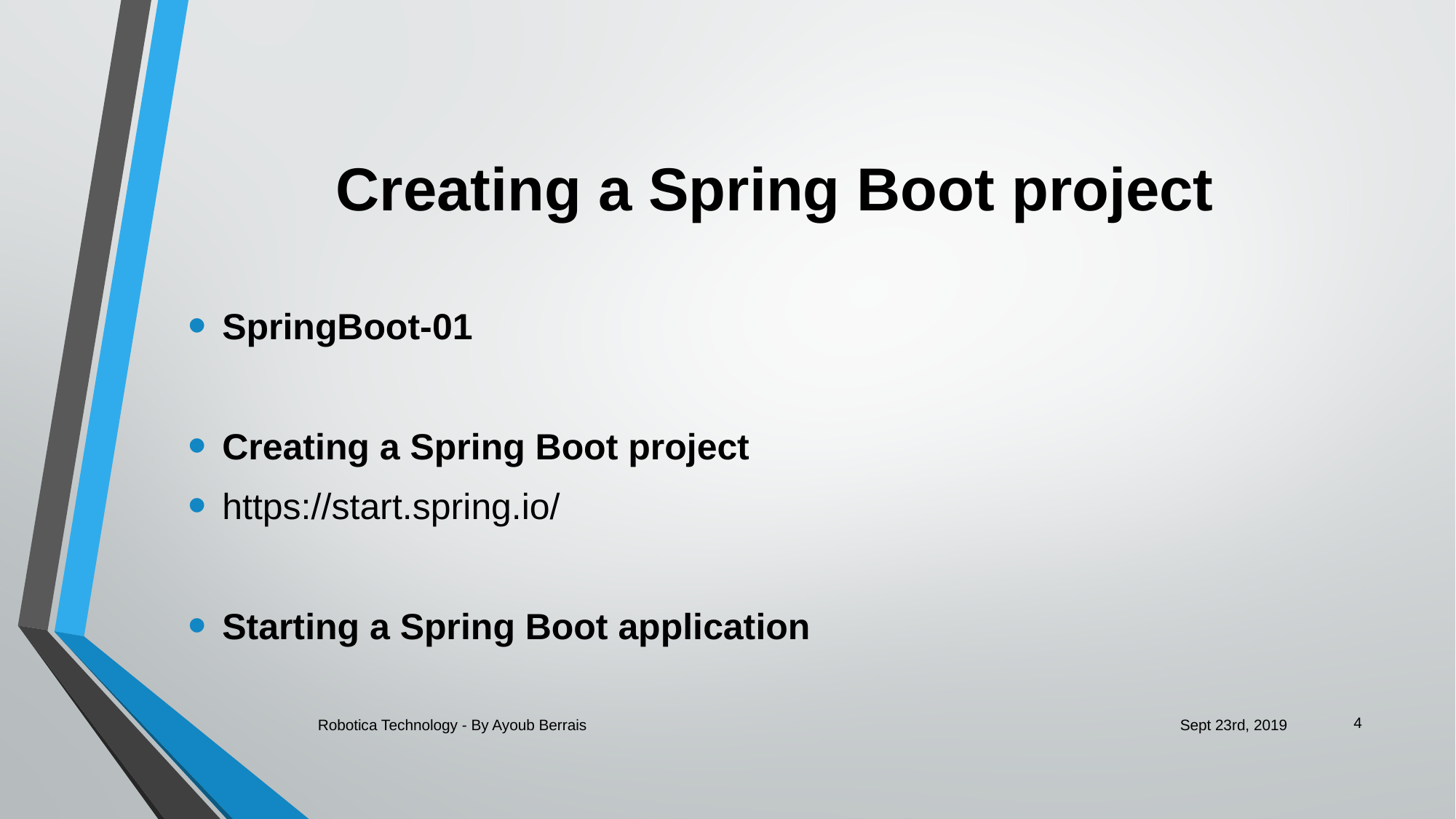

# Creating a Spring Boot project
SpringBoot-01

Creating a Spring Boot project
https://start.spring.io/

Starting a Spring Boot application

4
Robotica Technology - By Ayoub Berrais
Sept 23rd, 2019